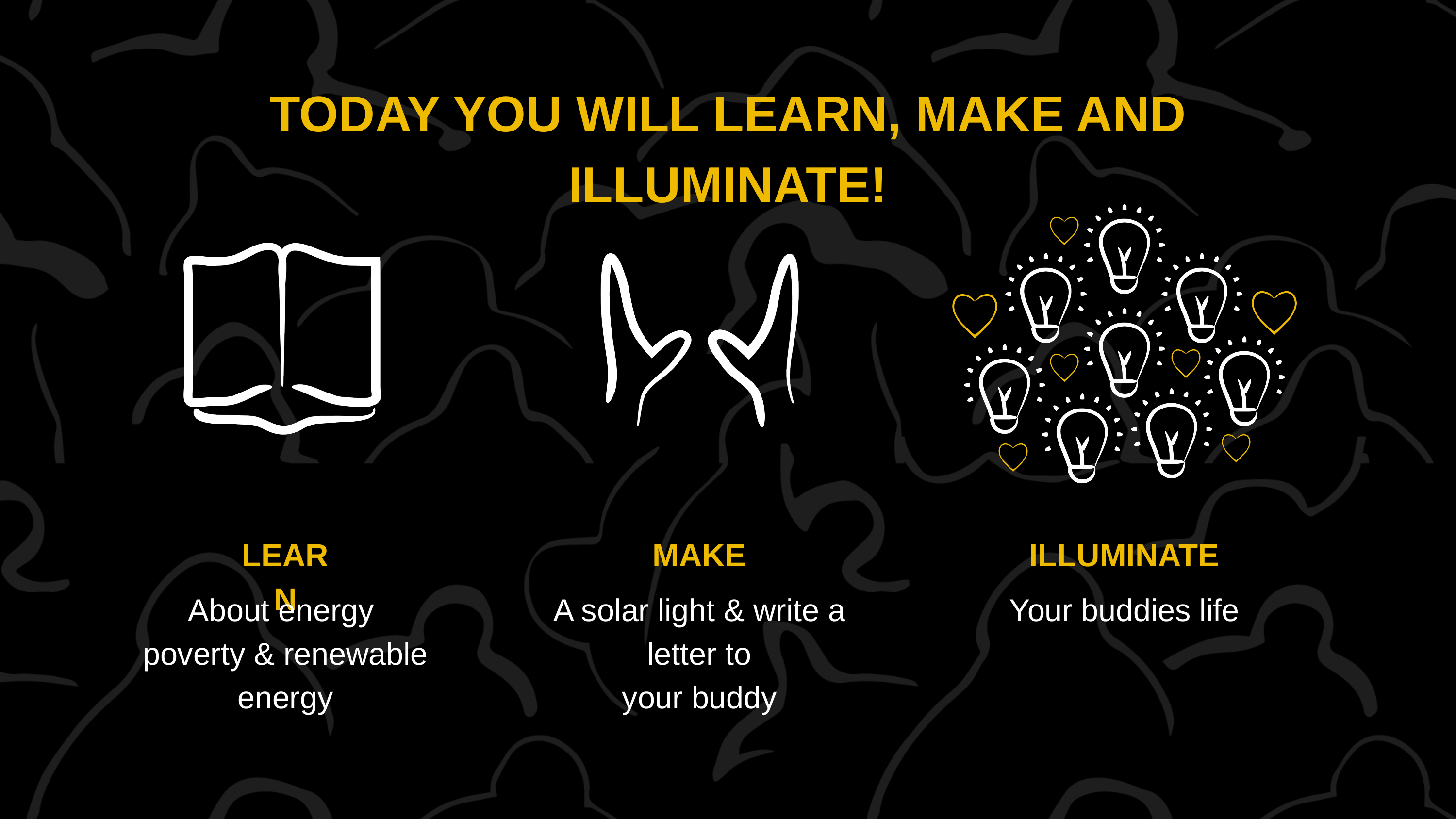

TODAY YOU WILL LEARN, MAKE AND ILLUMINATE!

LEARN
MAKE
ILLUMINATE
About energy ​
poverty & renewable​
energy
A solar light & write a letter to
your buddy
Your buddies life